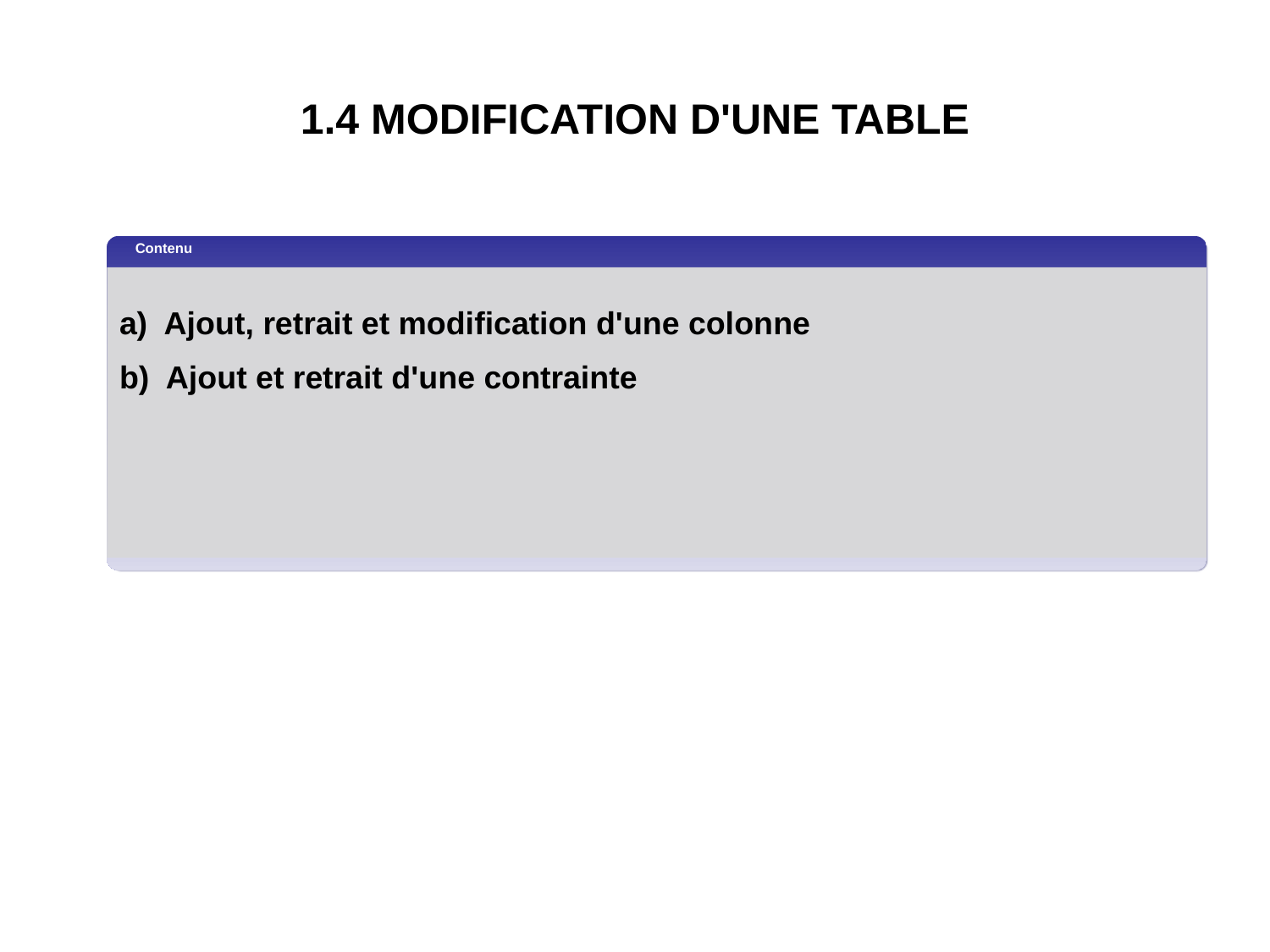

# 1.4 MODIFICATION D'UNE TABLE

Contenu

a)  Ajout, retrait et modification d'une colonne
b)  Ajout et retrait d'une contrainte